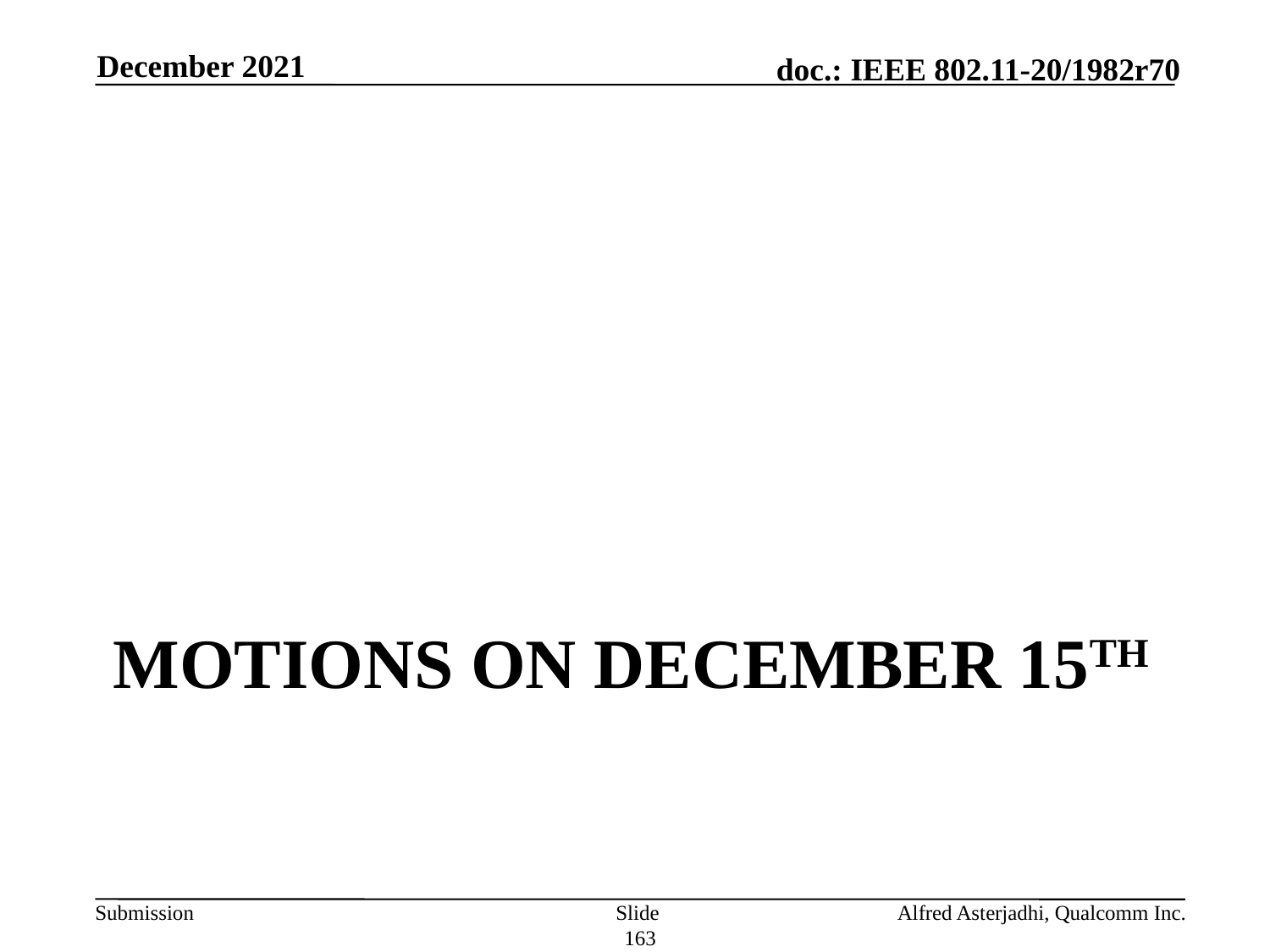

December 2021

# Motions on DECEMBER 15th
Slide 163
Alfred Asterjadhi, Qualcomm Inc.